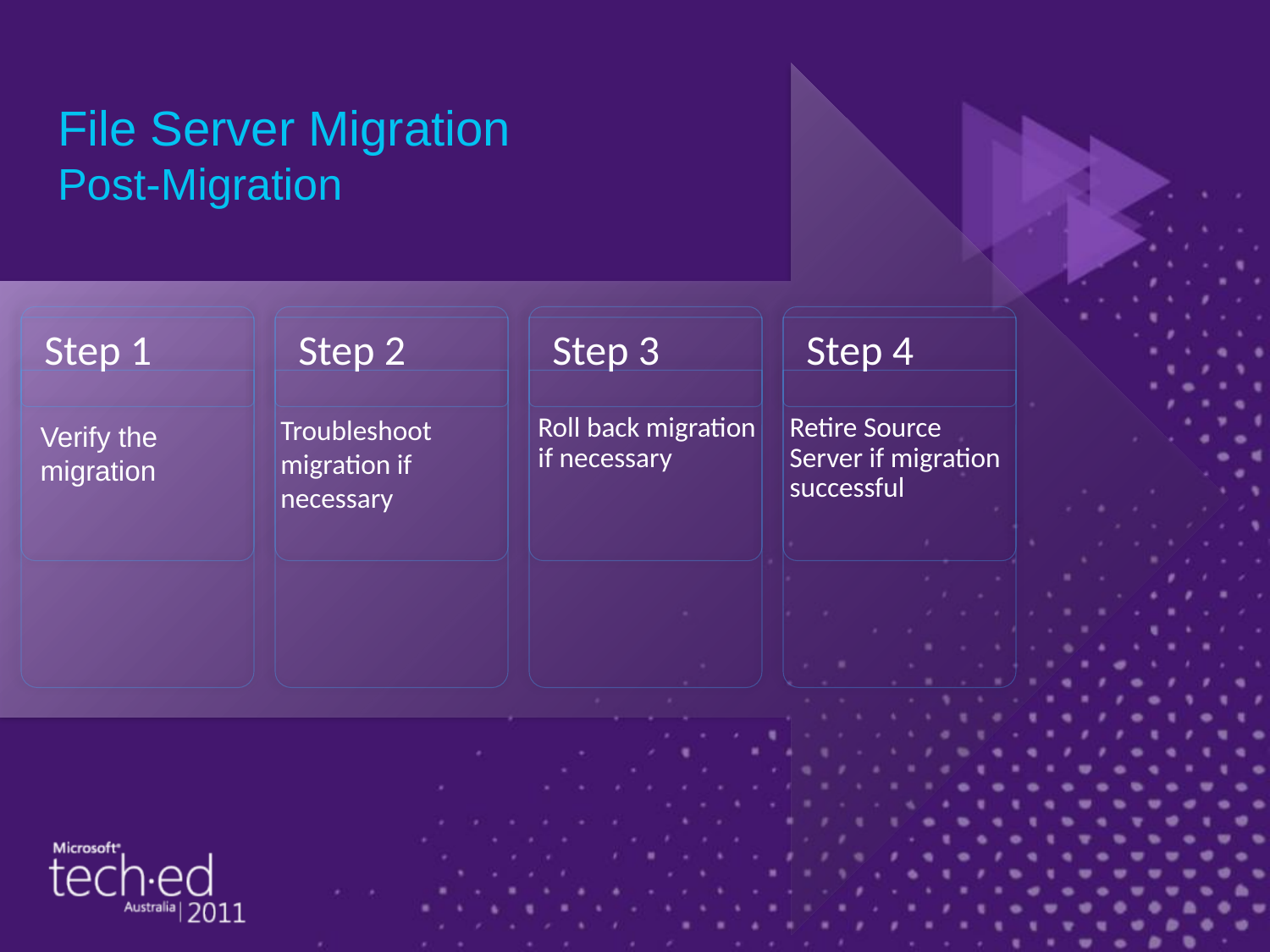

# File Server Migration Post-Migration

Step 1
Step 2
Step 3
Step 4

Roll back migration if necessary

Verify the migration
Troubleshoot migration if necessary

Retire Source Server if migration successful